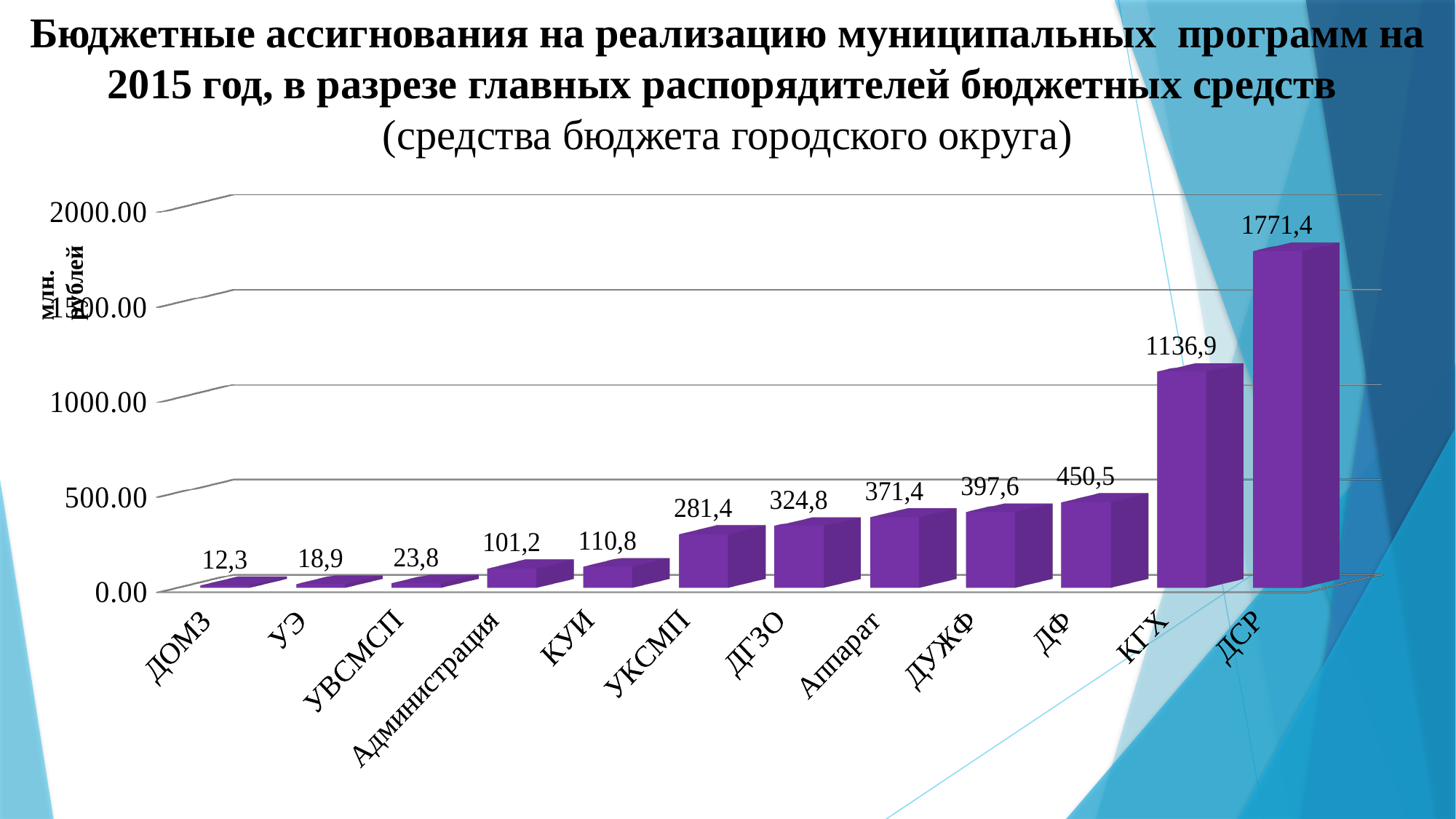

# Бюджетные ассигнования на реализацию муниципальных  программ на 2015 год, в разрезе главных распорядителей бюджетных средств (средства бюджета городского округа)

[unsupported chart]

млн. рублей